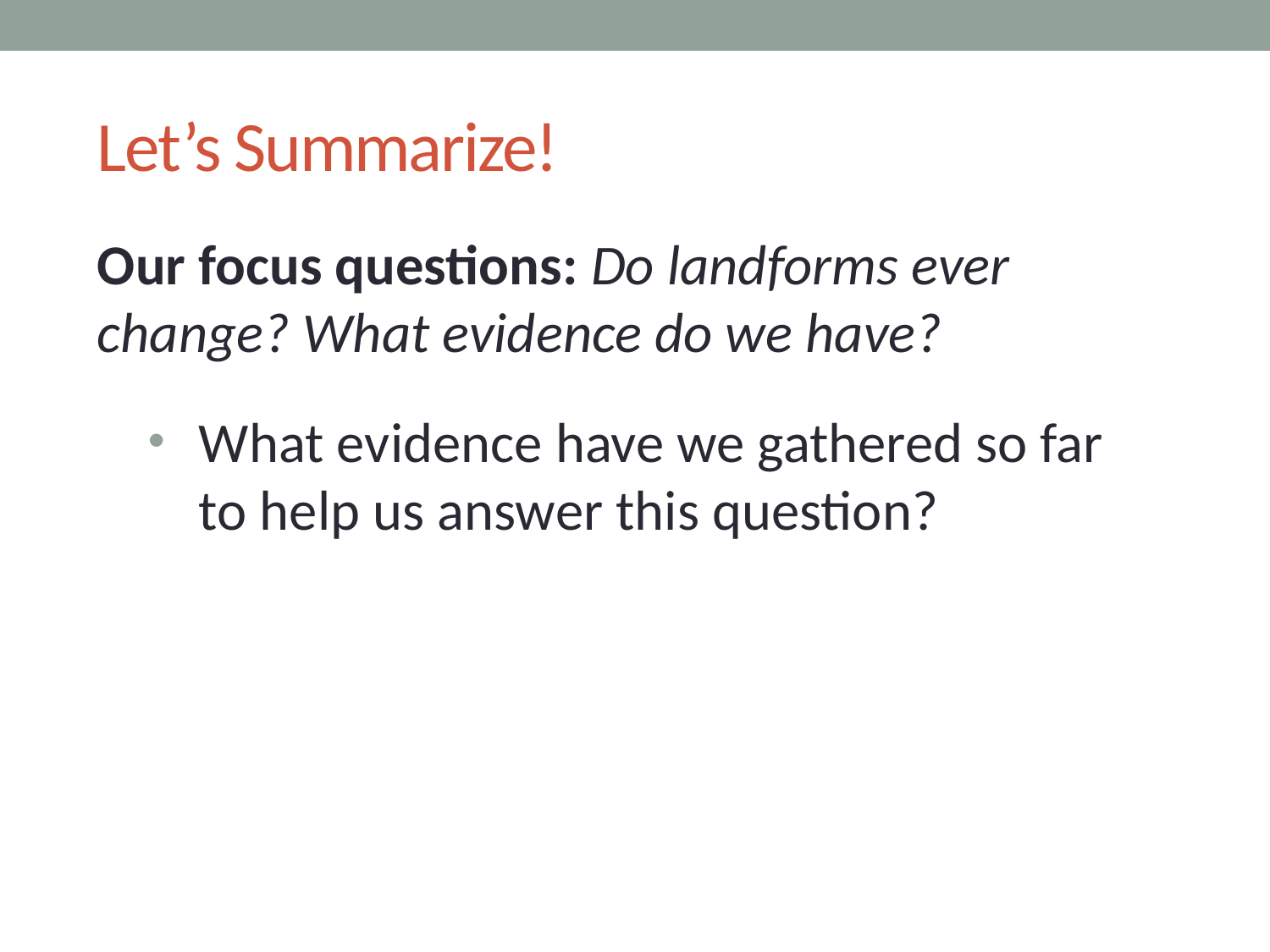

# Let’s Summarize!
Our focus questions: Do landforms ever change? What evidence do we have?
What evidence have we gathered so far
to help us answer this question?